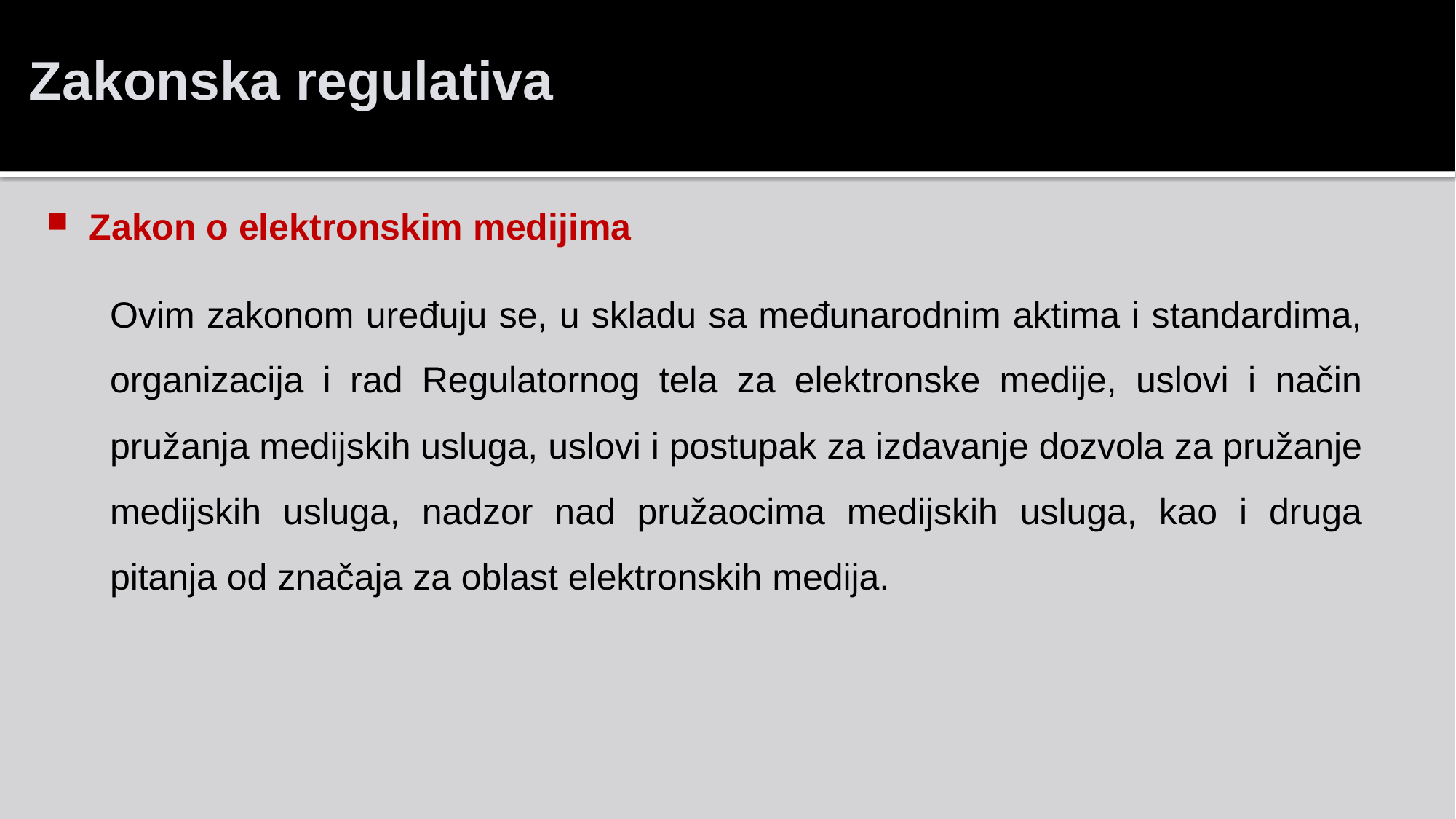

Zakonska regulativa

Zakon o elektronskim medijima

Ovim zakonom uređuju se, u skladu sa međunarodnim aktima i standardima, organizacija i rad Regulatornog tela za elektronske medije, uslovi i način pružanja medijskih usluga, uslovi i postupak za izdavanje dozvola za pružanje medijskih usluga, nadzor nad pružaocima medijskih usluga, kao i druga pitanja od značaja za oblast elektronskih medija.